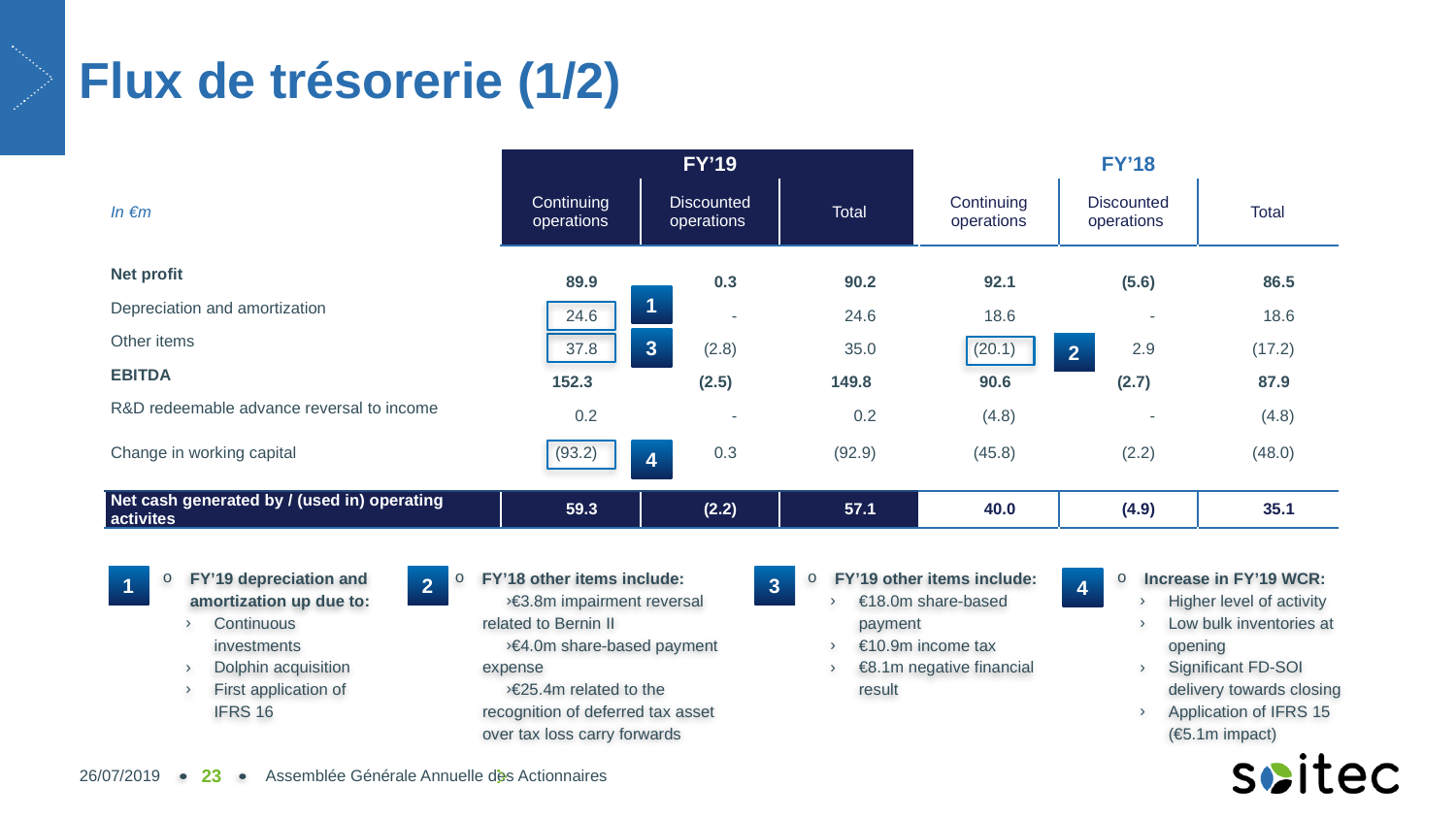

# Flux de trésorerie (1/2)
|  | FY’19 |  |  | FY’18 |  |  |
| --- | --- | --- | --- | --- | --- | --- |
| In €m | Continuing operations | Discounted operations | Total | Continuing operations | Discounted operations | Total |
|  |  |  |  |  |  |  |
| Net profit | 89.9 | 0.3 | 90.2 | 92.1 | (5.6) | 86.5 |
| Depreciation and amortization | 24.6 | - | 24.6 | 18.6 | - | 18.6 |
| Other items | 37.8 | (2.8) | 35.0 | (20.1) | 2.9 | (17.2) |
| EBITDA | 152.3 | (2.5) | 149.8 | 90.6 | (2.7) | 87.9 |
| R&D redeemable advance reversal to income | 0.2 | - | 0.2 | (4.8) | - | (4.8) |
| Change in working capital | (93.2) | 0.3 | (92.9) | (45.8) | (2.2) | (48.0) |
|  |  |  |  |  |  |  |
| Net cash generated by / (used in) operating activites | 59.3 | (2.2) | 57.1 | 40.0 | (4.9) | 35.1 |
|  |  |  |  |  |  |  |
1

3
2

4
FY’19 depreciation and amortization up due to:
Continuous investments
Dolphin acquisition
First application of IFRS 16
FY’18 other items include:
€3.8m impairment reversal related to Bernin II
€4.0m share-based payment expense
€25.4m related to the recognition of deferred tax asset over tax loss carry forwards
FY’19 other items include:
€18.0m share-based payment
€10.9m income tax
€8.1m negative financial result
Increase in FY’19 WCR:
Higher level of activity
Low bulk inventories at opening
Significant FD-SOI delivery towards closing
Application of IFRS 15 (€5.1m impact)
3
2
1
4
26/07/2019
23
Assemblée Générale Annuelle des Actionnaires